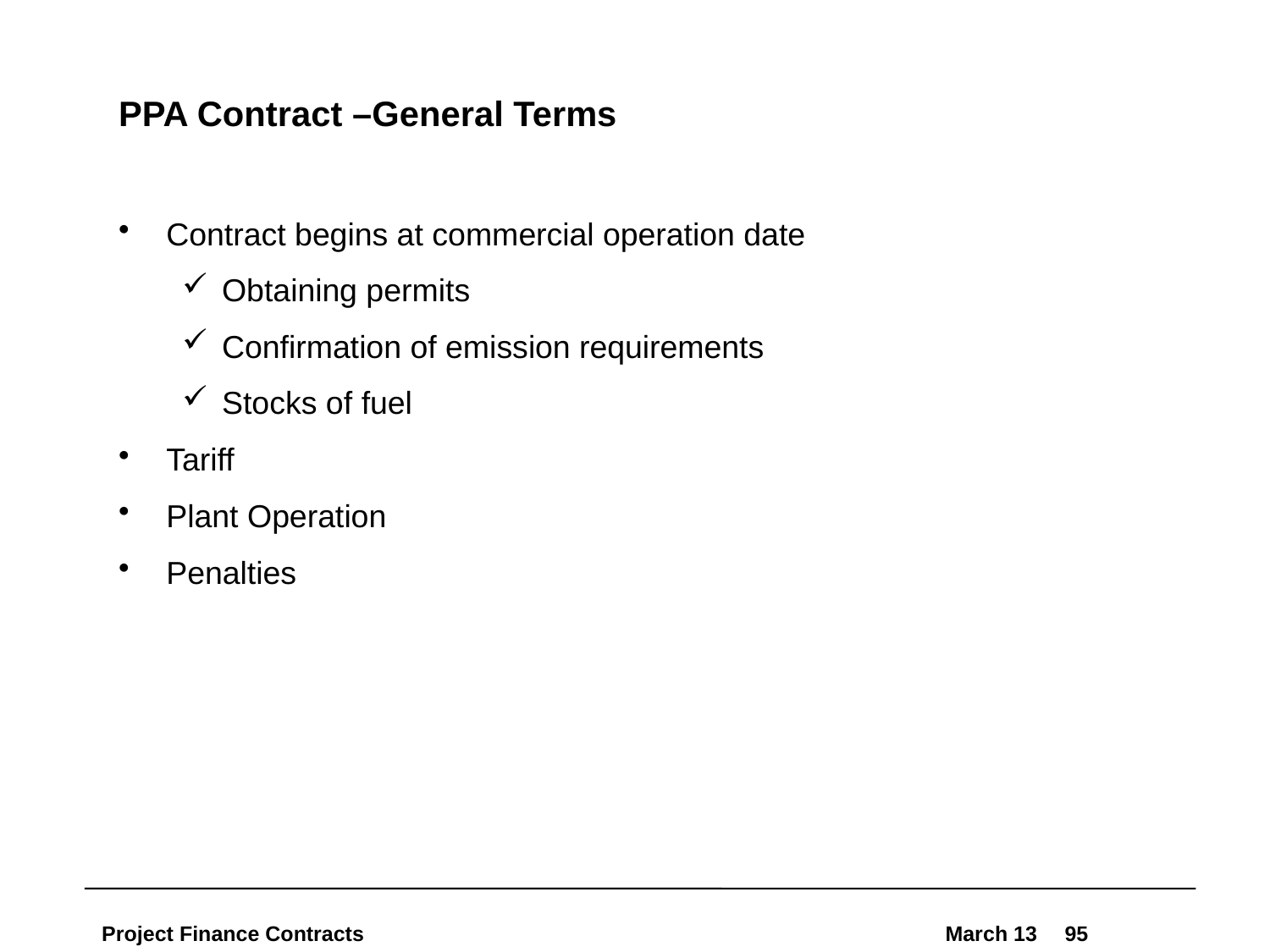

# PPA Contract –General Terms
Contract begins at commercial operation date
Obtaining permits
Confirmation of emission requirements
Stocks of fuel
Tariff
Plant Operation
Penalties